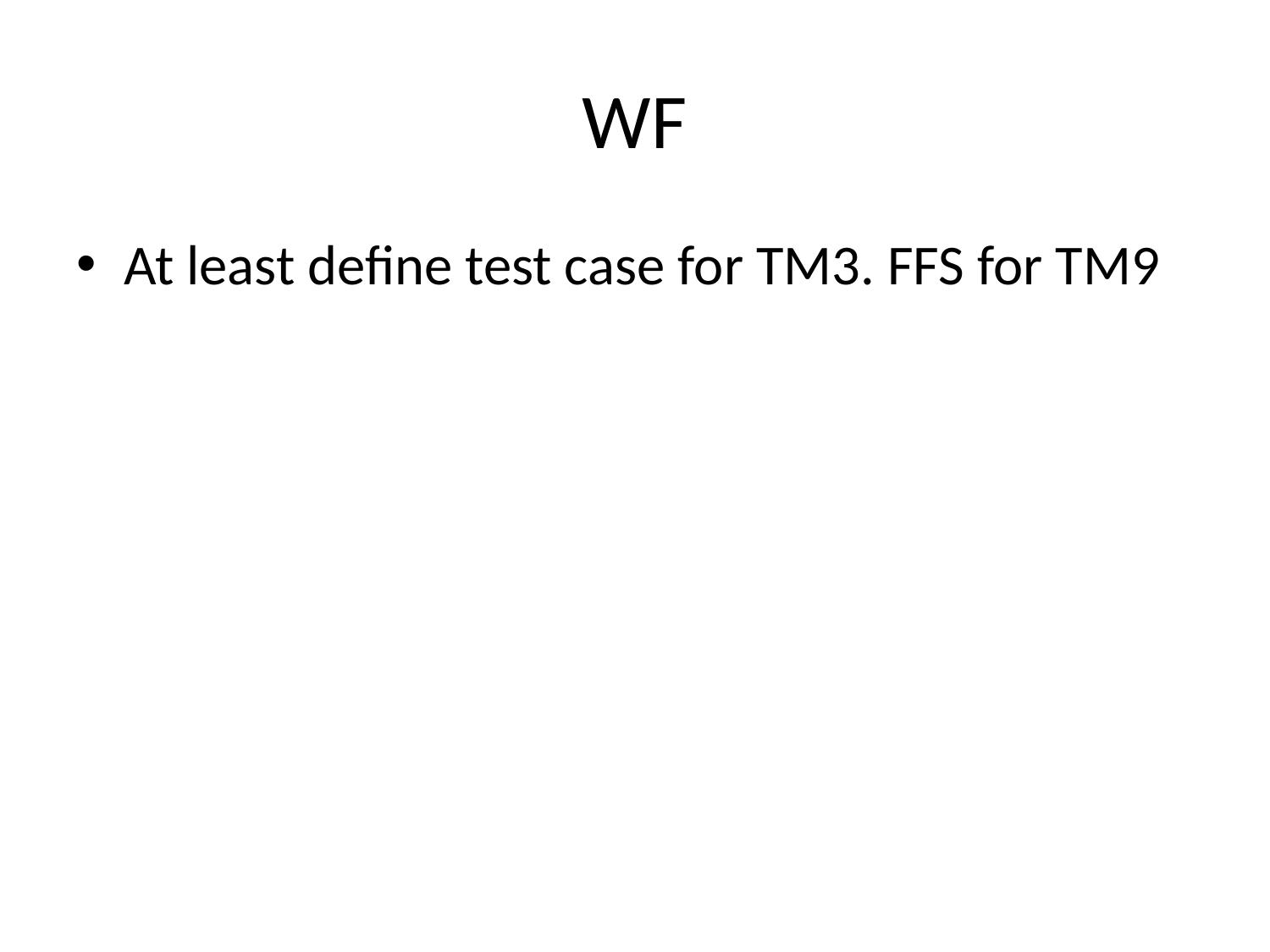

# WF
At least define test case for TM3. FFS for TM9